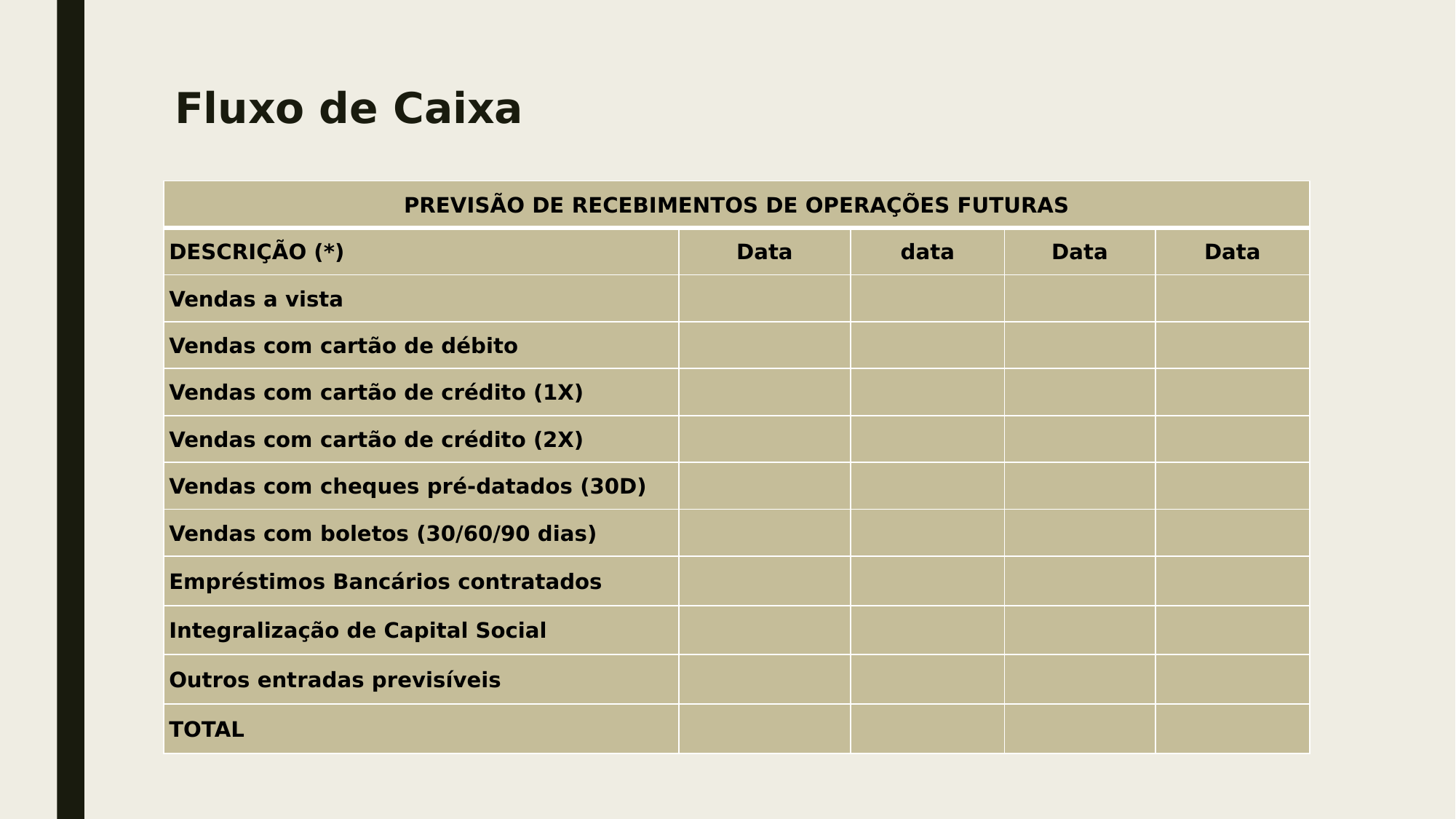

# Fluxo de Caixa
| PREVISÃO DE RECEBIMENTOS DE OPERAÇÕES FUTURAS |  |  |  |  |
| --- | --- | --- | --- | --- |
| DESCRIÇÃO (\*) | Data | data | Data | Data |
| Vendas a vista |  |  |  |  |
| Vendas com cartão de débito |  |  |  |  |
| Vendas com cartão de crédito (1X) |  |  |  |  |
| Vendas com cartão de crédito (2X) |  |  |  |  |
| Vendas com cheques pré-datados (30D) |  |  |  |  |
| Vendas com boletos (30/60/90 dias) |  |  |  |  |
| Empréstimos Bancários contratados |  |  |  |  |
| Integralização de Capital Social |  |  |  |  |
| Outros entradas previsíveis |  |  |  |  |
| TOTAL |  |  |  |  |